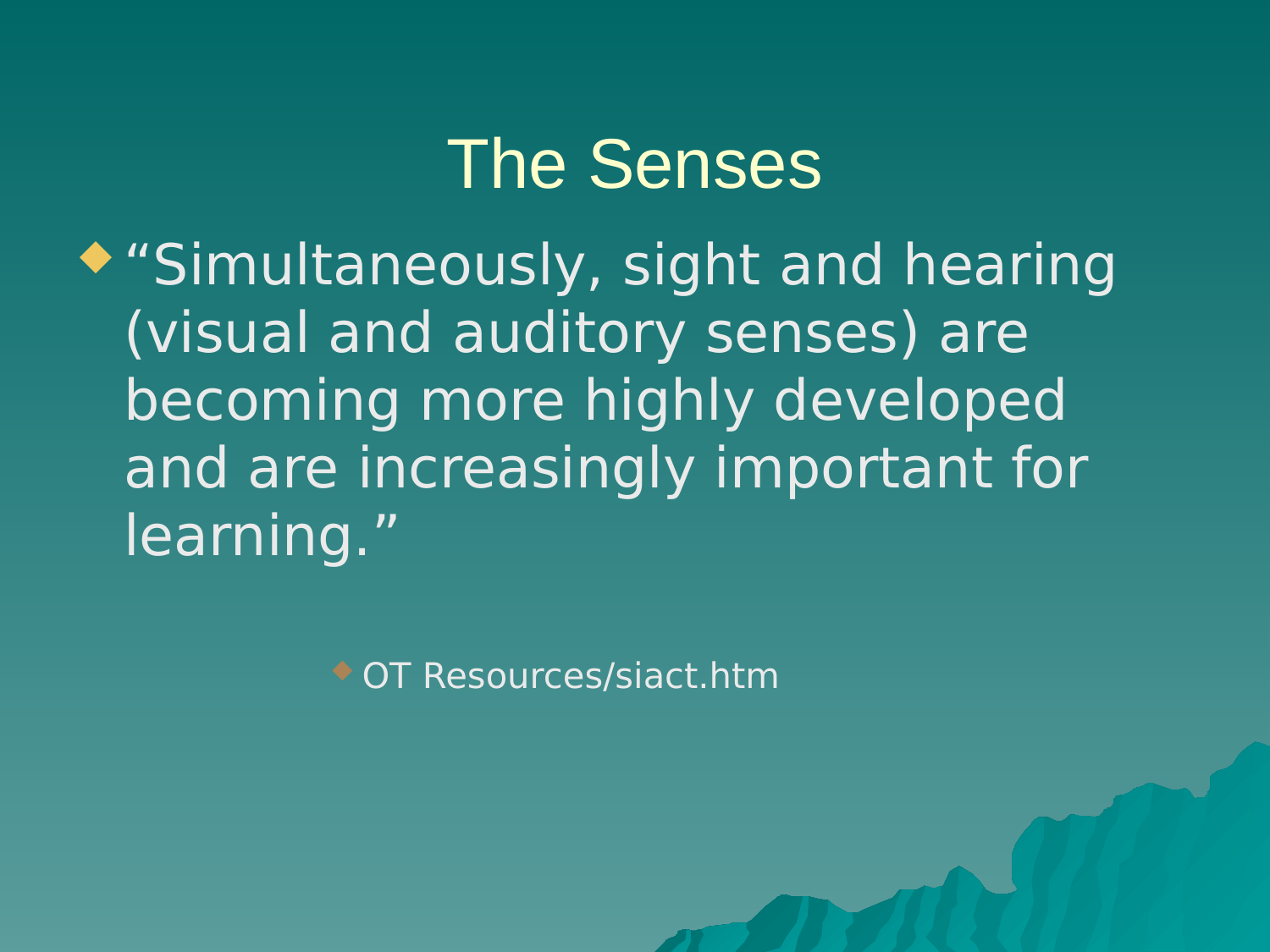

# The Senses
“Simultaneously, sight and hearing (visual and auditory senses) are becoming more highly developed and are increasingly important for learning.”

OT Resources/siact.htm